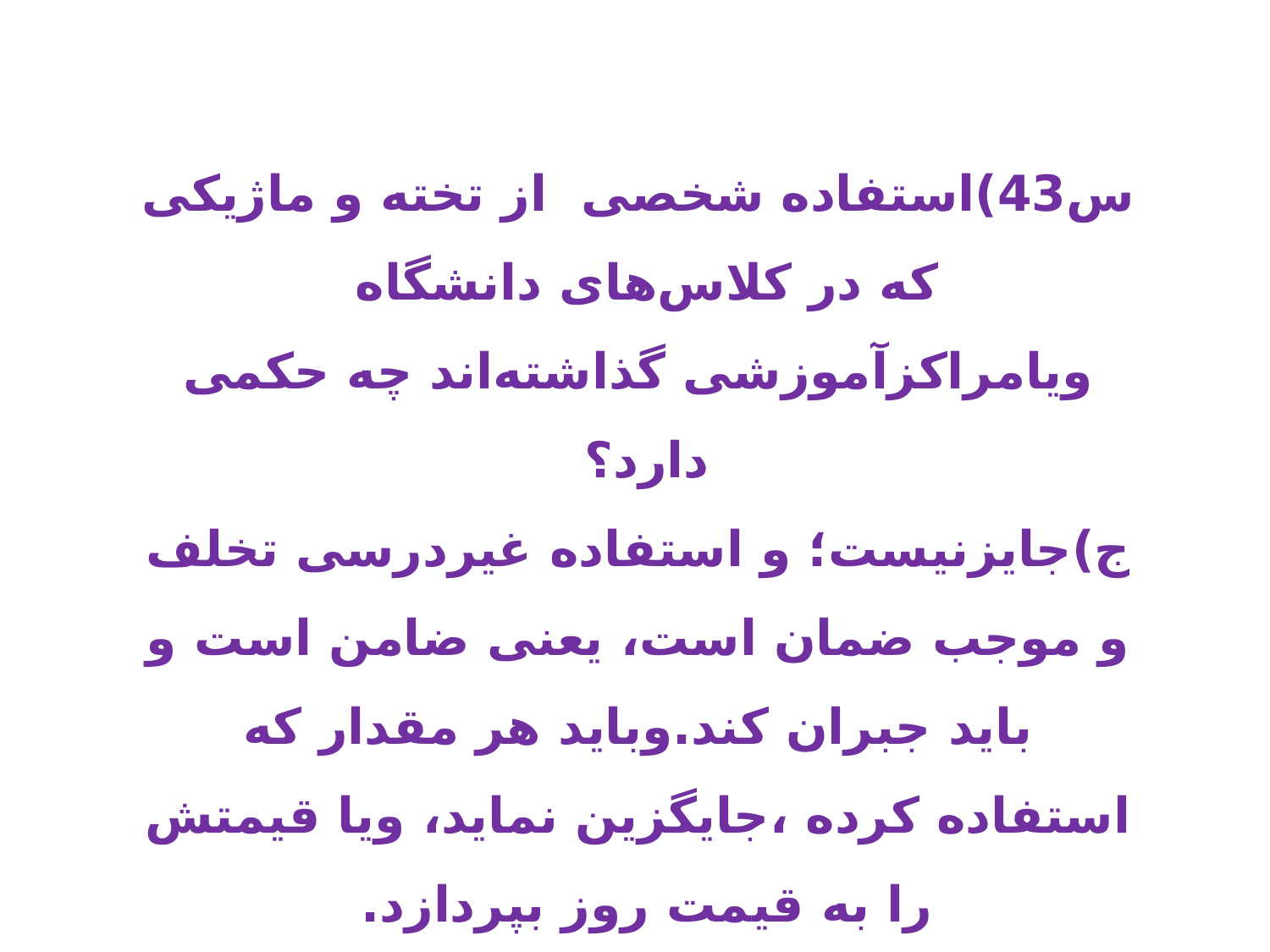

4)استفاده از شبکه های اجتماعی  که موجلاق و جدایی زن و شوهر شود، جایز نیست   . (استفتاءازدفتر مقام معظم رهبری،29/11/1394)
5) دیدن فیلمهای مستهجن توسط زن وشوهر  که موجب تحری شهوت شود، جایز نیست. (اجوبه،س1200)
6) اگر استفاده از فضای مجازی، شبکه های اجتماعی و بازیهای اینترنتی، موجب اذیت و آزار والدین شود، حرام و گناه است.
س43)استفاده شخصی  از تخته و ماژیکی که در کلاس­‌های دانشگاه  ویامراکزآموزشی گذاشته­‌اند چه حکمی دارد؟
ج)جایزنیست؛ و استفاده غیردرسی تخلف و موجب ضمان است، یعنی ضامن است و باید جبران کند.وباید هر مقدار که استفاده کرده ،جایگزین نماید، ویا قیمتش را به قیمت روز بپردازد.